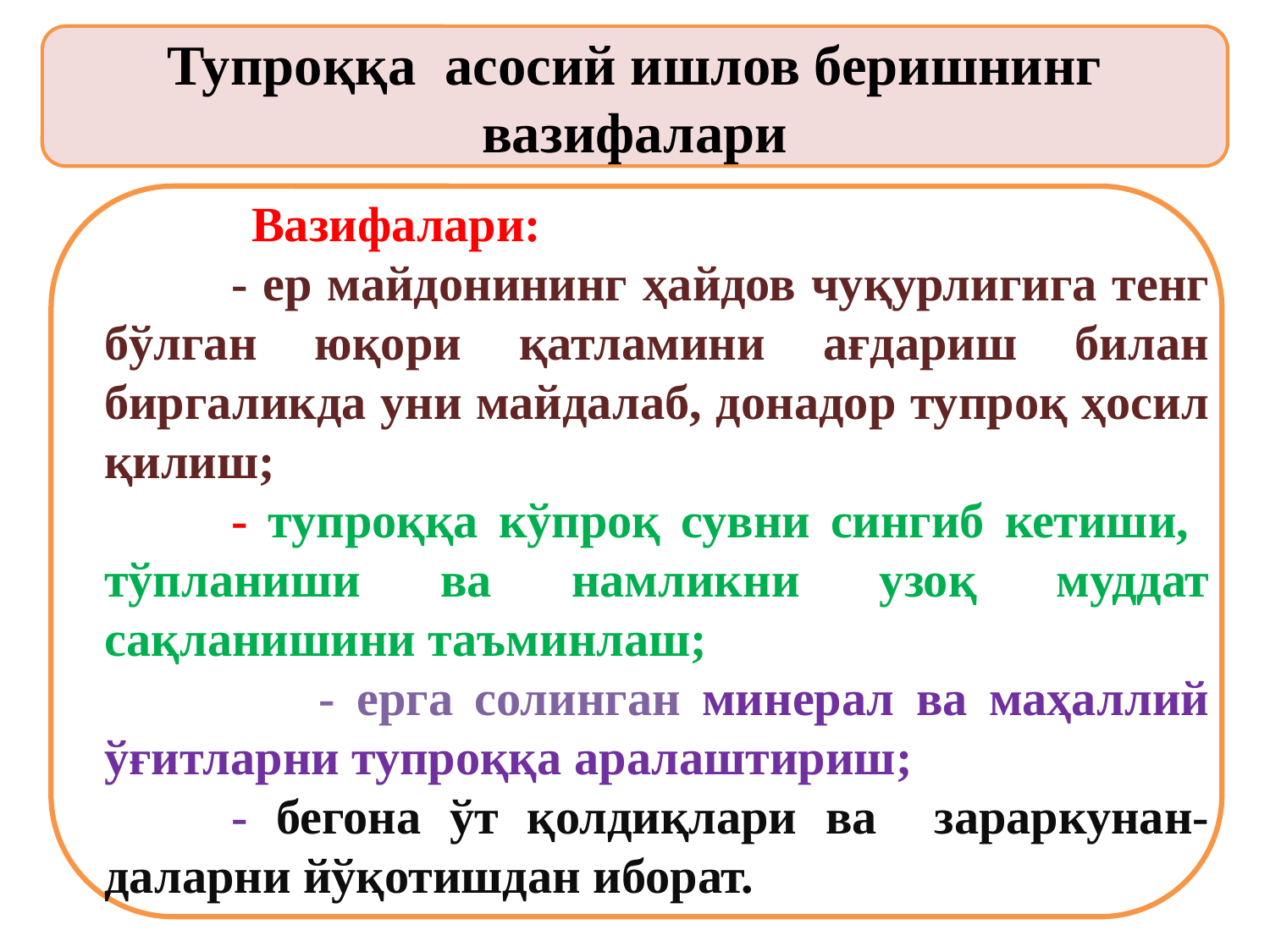

Тупроққа  асосий ишлов беришнинг вазифалари

            Вазифалари:
	- ер майдонининг ҳайдов чуқурлигига тенг бўлган юқори қатламини ағдариш билан биргаликда уни майдалаб, донадор тупроқ ҳосил қилиш;
	- тупроққа кўпроқ сувни сингиб кетиши,  тўпланиши ва намликни узоқ муддат сақланишини таъминлаш;
          - ерга солинган минерал ва маҳаллий ўғитларни тупроққа аралаштириш;
	- бегона ўт қолдиқлари ва  зараркунан-даларни йўқотишдан иборат.